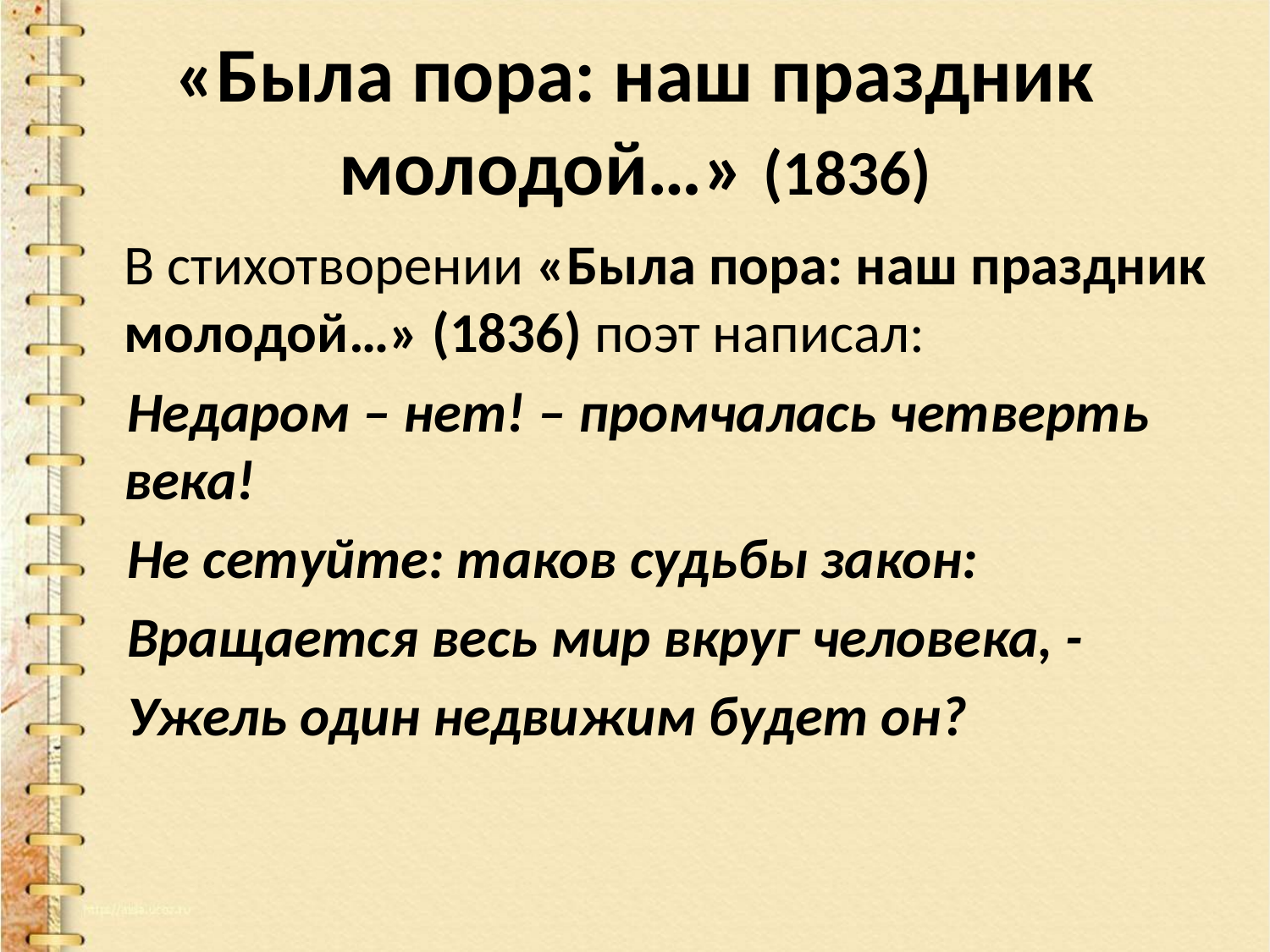

# «Была пора: наш праздник молодой…» (1836)
	В стихотворении «Была пора: наш праздник молодой…» (1836) поэт написал:
    Недаром – нет! – промчалась четверть века!
    Не сетуйте: таков судьбы закон:
    Вращается весь мир вкруг человека, -
    Ужель один недвижим будет он?